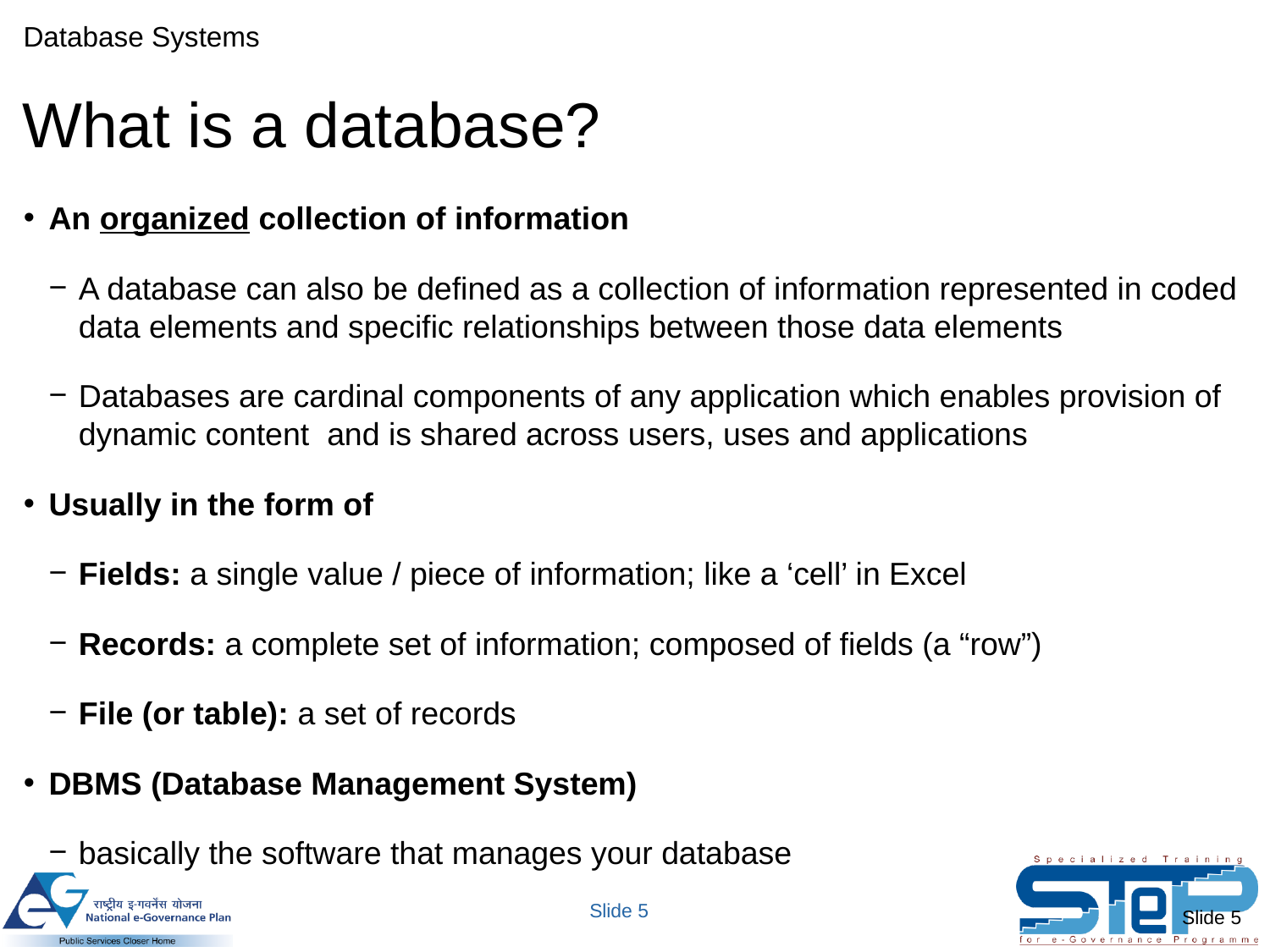

Database Systems
What is a database?
An organized collection of information
A database can also be defined as a collection of information represented in coded data elements and specific relationships between those data elements
Databases are cardinal components of any application which enables provision of dynamic content  and is shared across users, uses and applications
Usually in the form of
Fields: a single value / piece of information; like a ‘cell’ in Excel
Records: a complete set of information; composed of fields (a “row”)
File (or table): a set of records
DBMS (Database Management System)
basically the software that manages your database

Slide 5